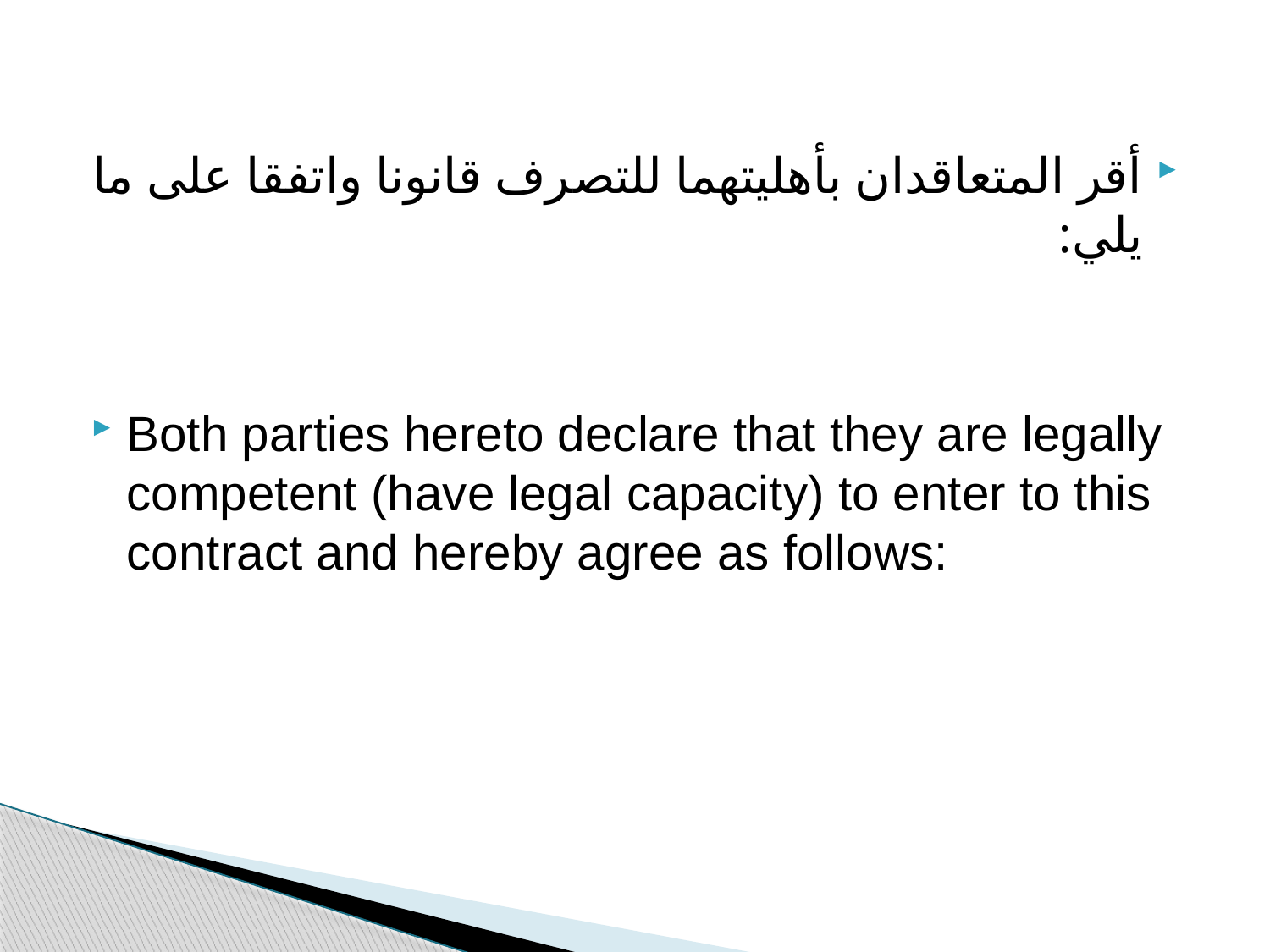

أقر المتعاقدان بأهليتهما للتصرف قانونا واتفقا على ما يلي:

Both parties hereto declare that they are legally competent (have legal capacity) to enter to this contract and hereby agree as follows: